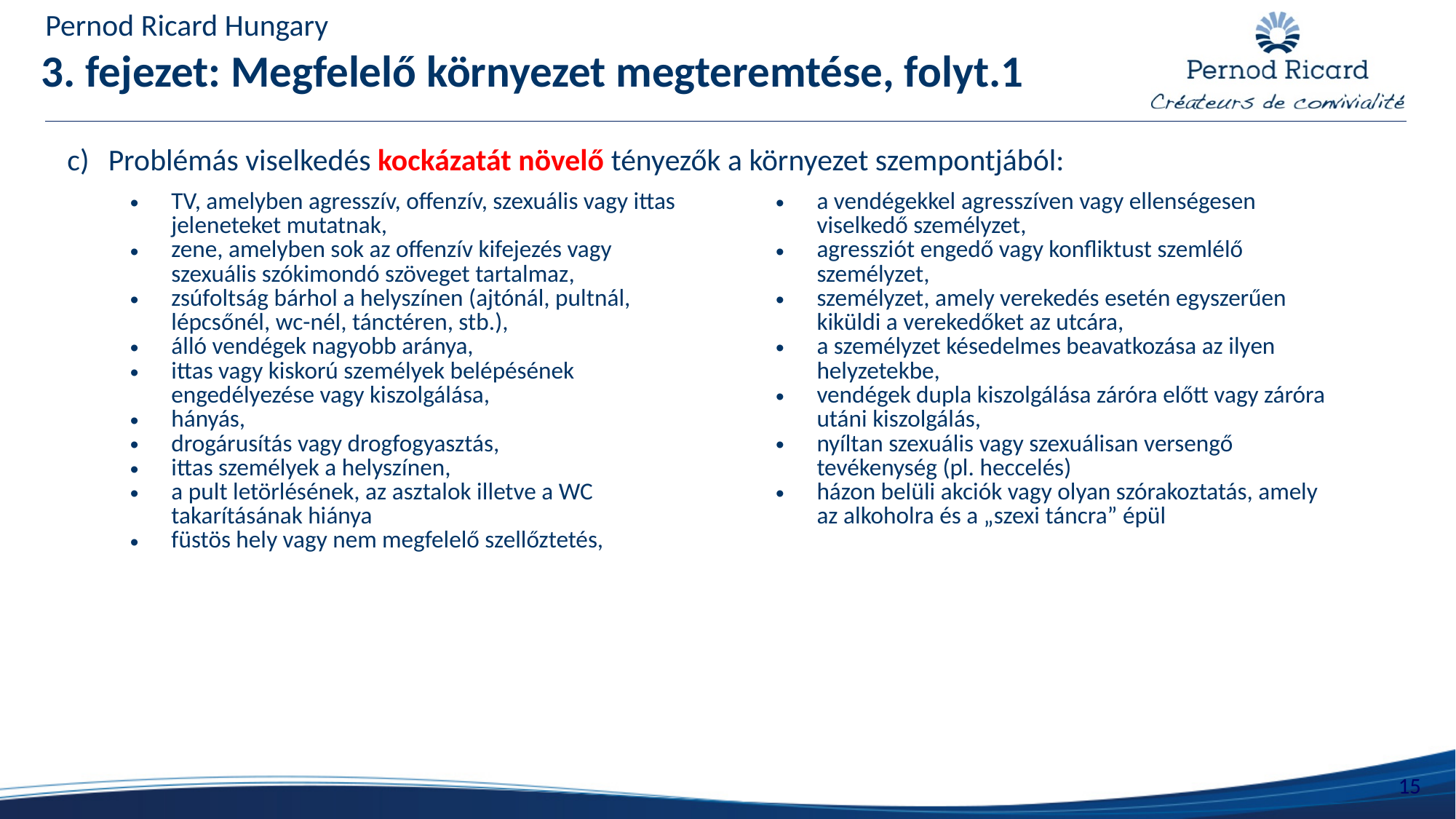

Pernod Ricard Hungary
# 3. fejezet: Megfelelő környezet megteremtése, folyt.1
Problémás viselkedés kockázatát növelő tényezők a környezet szempontjából:
| TV, amelyben agresszív, offenzív, szexuális vagy ittas jeleneteket mutatnak, zene, amelyben sok az offenzív kifejezés vagy szexuális szókimondó szöveget tartalmaz, zsúfoltság bárhol a helyszínen (ajtónál, pultnál, lépcsőnél, wc-nél, tánctéren, stb.), álló vendégek nagyobb aránya, ittas vagy kiskorú személyek belépésének engedélyezése vagy kiszolgálása, hányás, drogárusítás vagy drogfogyasztás, ittas személyek a helyszínen, a pult letörlésének, az asztalok illetve a WC takarításának hiánya füstös hely vagy nem megfelelő szellőztetés, | a vendégekkel agresszíven vagy ellenségesen viselkedő személyzet, agressziót engedő vagy konfliktust szemlélő személyzet, személyzet, amely verekedés esetén egyszerűen kiküldi a verekedőket az utcára, a személyzet késedelmes beavatkozása az ilyen helyzetekbe, vendégek dupla kiszolgálása záróra előtt vagy záróra utáni kiszolgálás, nyíltan szexuális vagy szexuálisan versengő tevékenység (pl. heccelés) házon belüli akciók vagy olyan szórakoztatás, amely az alkoholra és a „szexi táncra” épül |
| --- | --- |
15
15